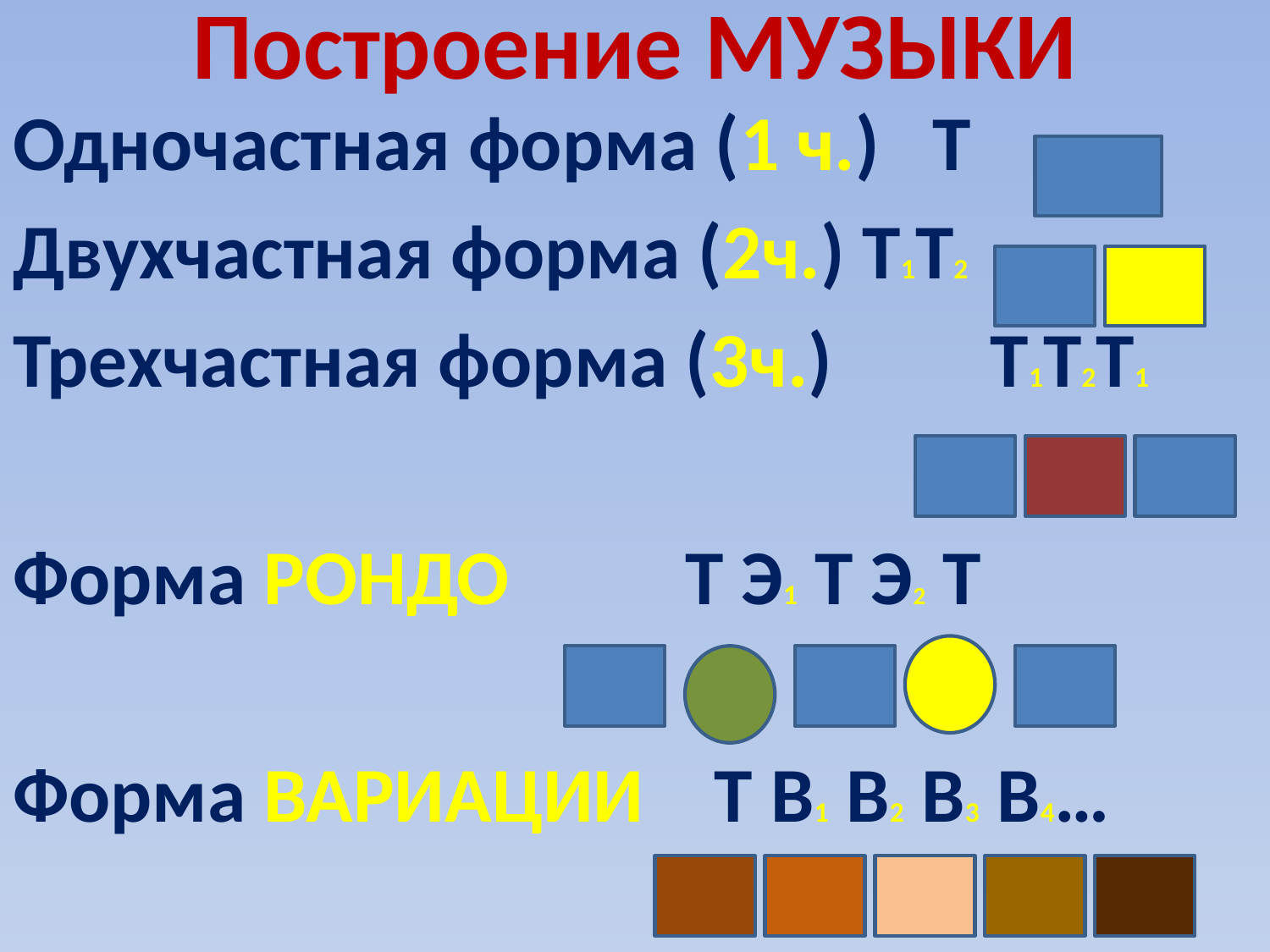

# Построение МУЗЫКИ
Одночастная форма (1 ч.)   Т
Двухчастная форма (2ч.) Т1Т2
Трехчастная форма (3ч.)         Т1Т2Т1

Форма РОНДО          Т Э1 Т Э2 Т

Форма ВАРИАЦИИ    Т В1 В2 В3 В4…